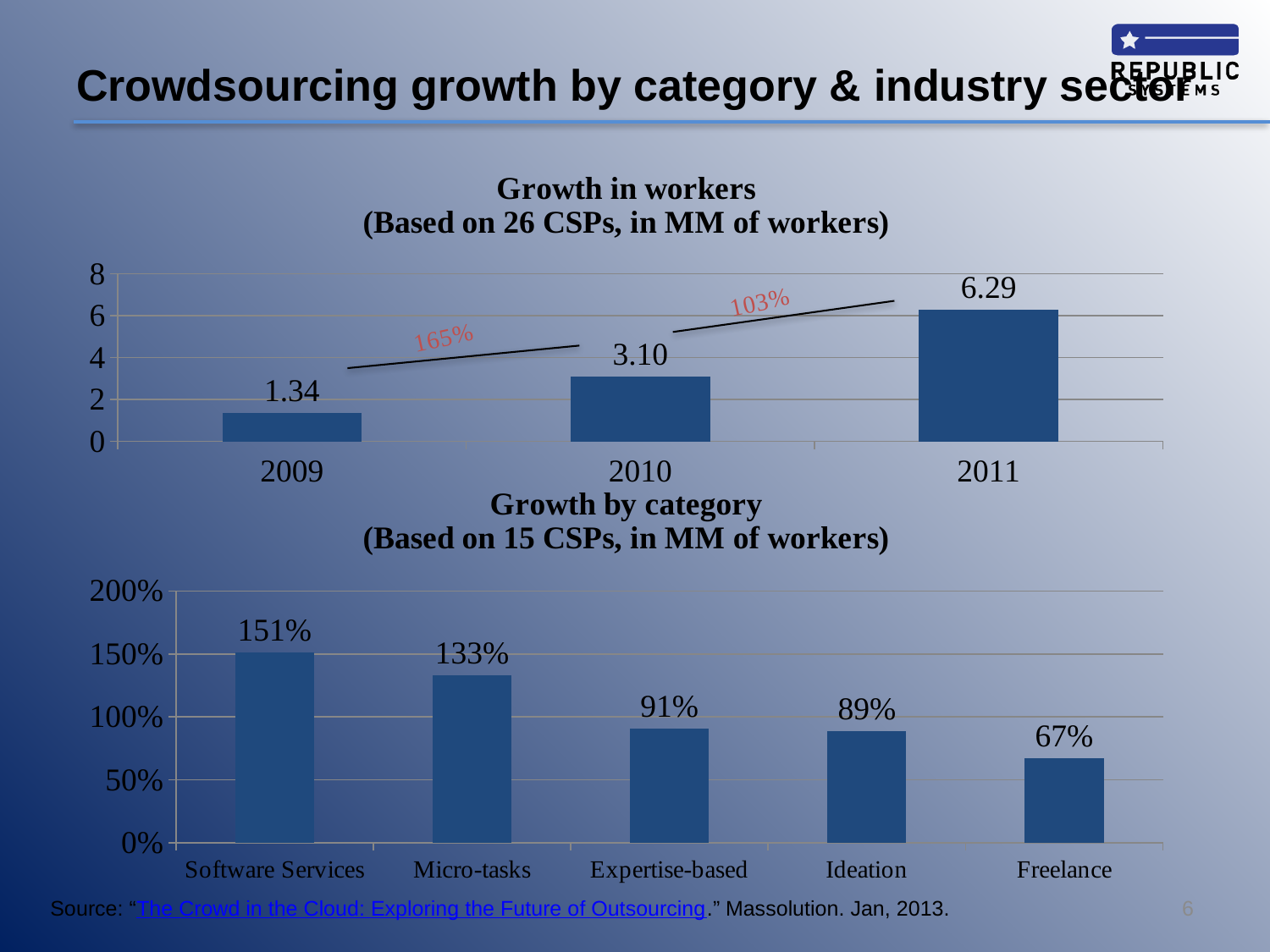

# Crowdsourcing growth by category & industry sector

### Chart: Growth in workers
(Based on 26 CSPs, in MM of workers)

| Category | Number of workers (MMs) |
|---|---|
| 2009.0 | 1.34 |
| 2010.0 | 3.1 |
| 2011.0 | 6.29 |

### Chart: Growth by category
(Based on 15 CSPs, in MM of workers)

| Category | Growth in number of workers |
|---|---|
| Software Services | 1.512999999999999 |
| Micro-tasks | 1.33 |
| Expertise-based | 0.906 |
| Ideation | 0.885 |
| Freelance | 0.670000000000001 |
6
Source: “The Crowd in the Cloud: Exploring the Future of Outsourcing.” Massolution. Jan, 2013.